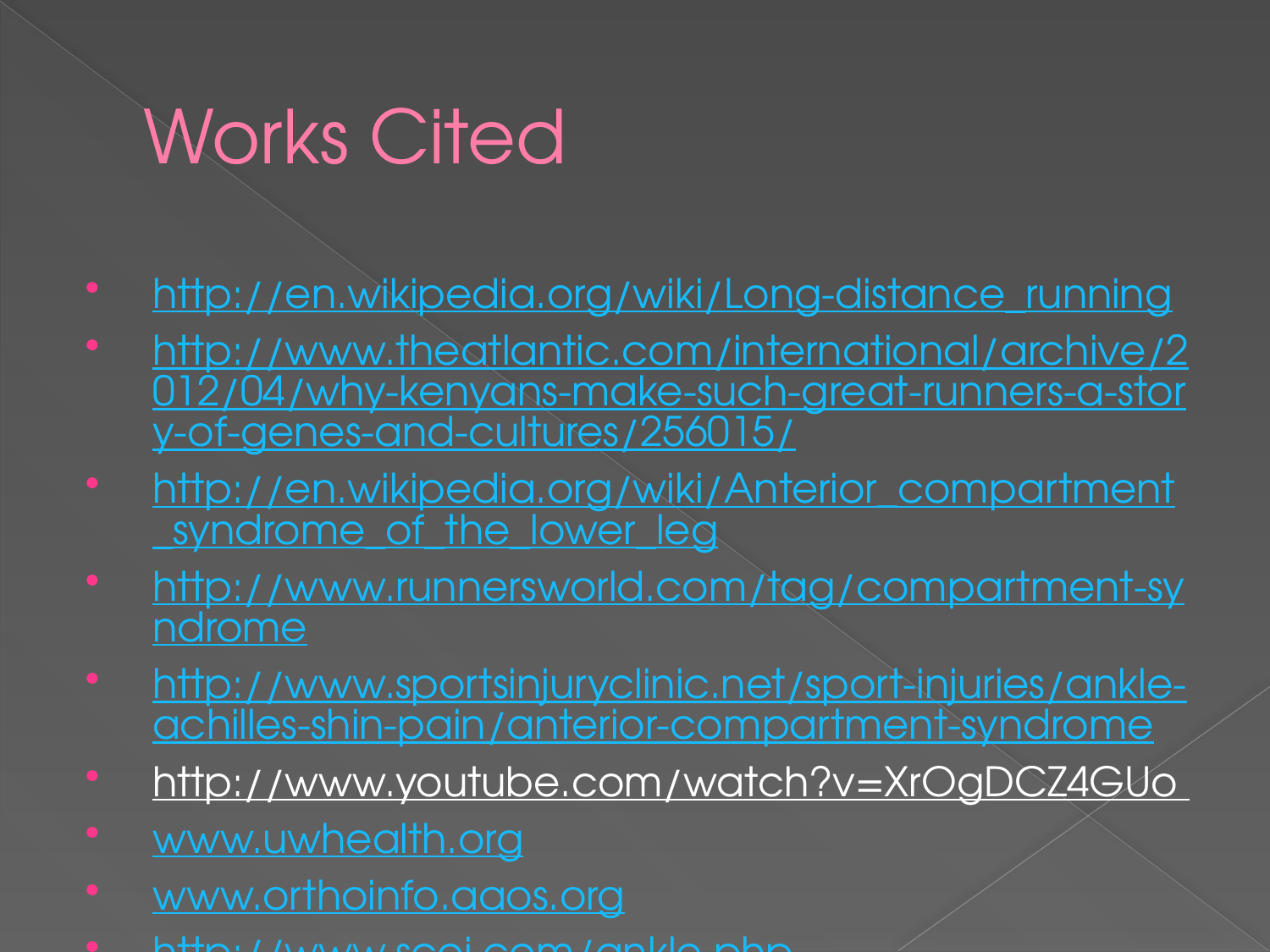

# Works Cited
http://en.wikipedia.org/wiki/Long-distance_running
http://www.theatlantic.com/international/archive/2012/04/why-kenyans-make-such-great-runners-a-story-of-genes-and-cultures/256015/
http://en.wikipedia.org/wiki/Anterior_compartment_syndrome_of_the_lower_leg
http://www.runnersworld.com/tag/compartment-syndrome
http://www.sportsinjuryclinic.net/sport-injuries/ankle-achilles-shin-pain/anterior-compartment-syndrome
http://www.youtube.com/watch?v=XrOgDCZ4GUo
www.uwhealth.org
www.orthoinfo.aaos.org
http://www.scoi.com/ankle.php
http://en.wikipedia.org/wiki/Achilles_tendon
http://livewell.jillianmichaels.com/stretches-tibialis-anterior-muscle-4656.html